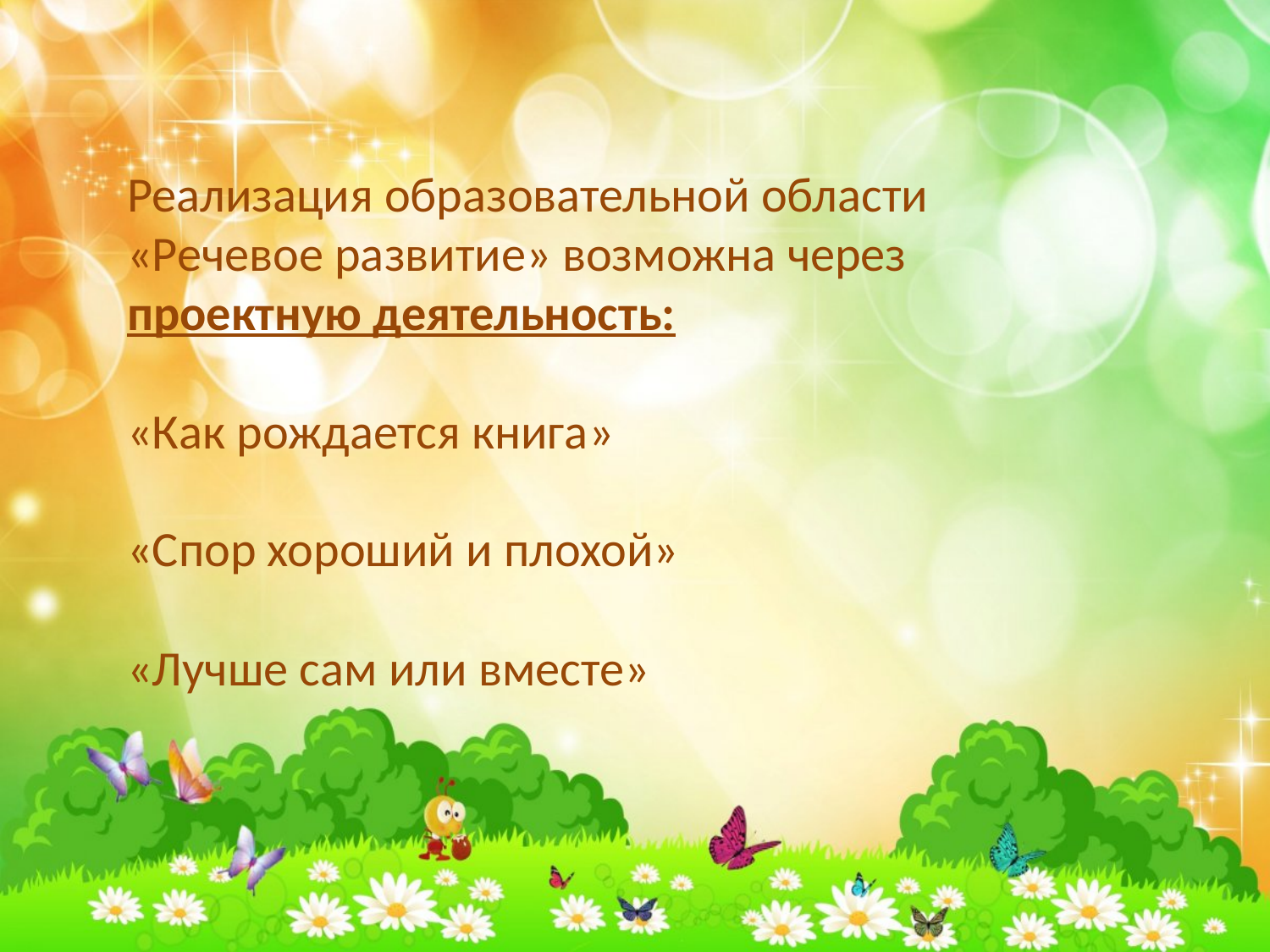

Реализация образовательной области «Речевое развитие» возможна через проектную деятельность:

«Как рождается книга»

«Спор хороший и плохой»

«Лучше сам или вместе»